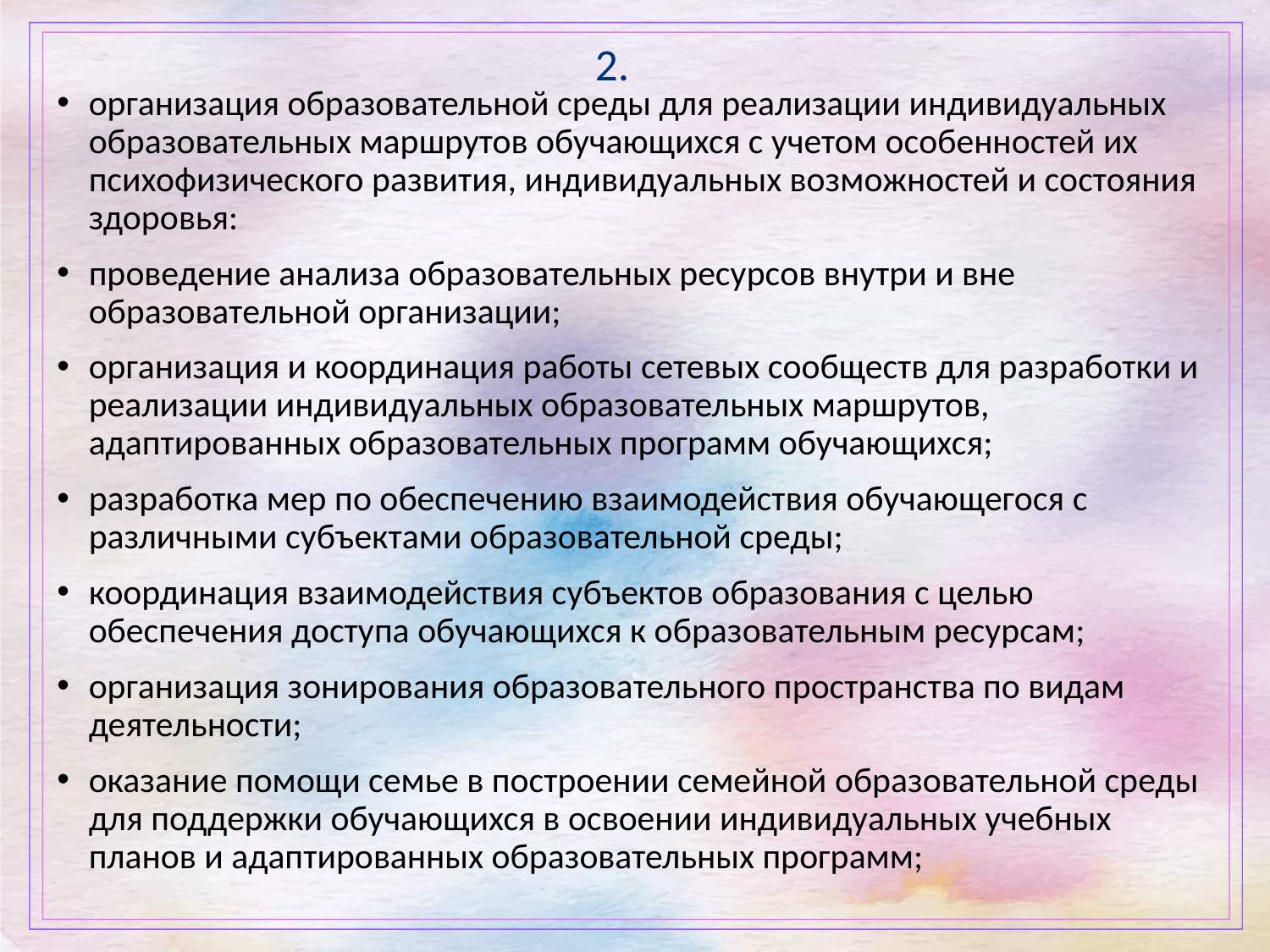

# 2.
организация образовательной среды для реализации индивидуальных образовательных маршрутов обучающихся с учетом особенностей их психофизического развития, индивидуальных возможностей и состояния здоровья:
проведение анализа образовательных ресурсов внутри и вне образовательной организации;
организация и координация работы сетевых сообществ для разработки и реализации индивидуальных образовательных маршрутов, адаптированных образовательных программ обучающихся;
разработка мер по обеспечению взаимодействия обучающегося с различными субъектами образовательной среды;
координация взаимодействия субъектов образования с целью обеспечения доступа обучающихся к образовательным ресурсам;
организация зонирования образовательного пространства по видам деятельности;
оказание помощи семье в построении семейной образовательной среды для поддержки обучающихся в освоении индивидуальных учебных планов и адаптированных образовательных программ;